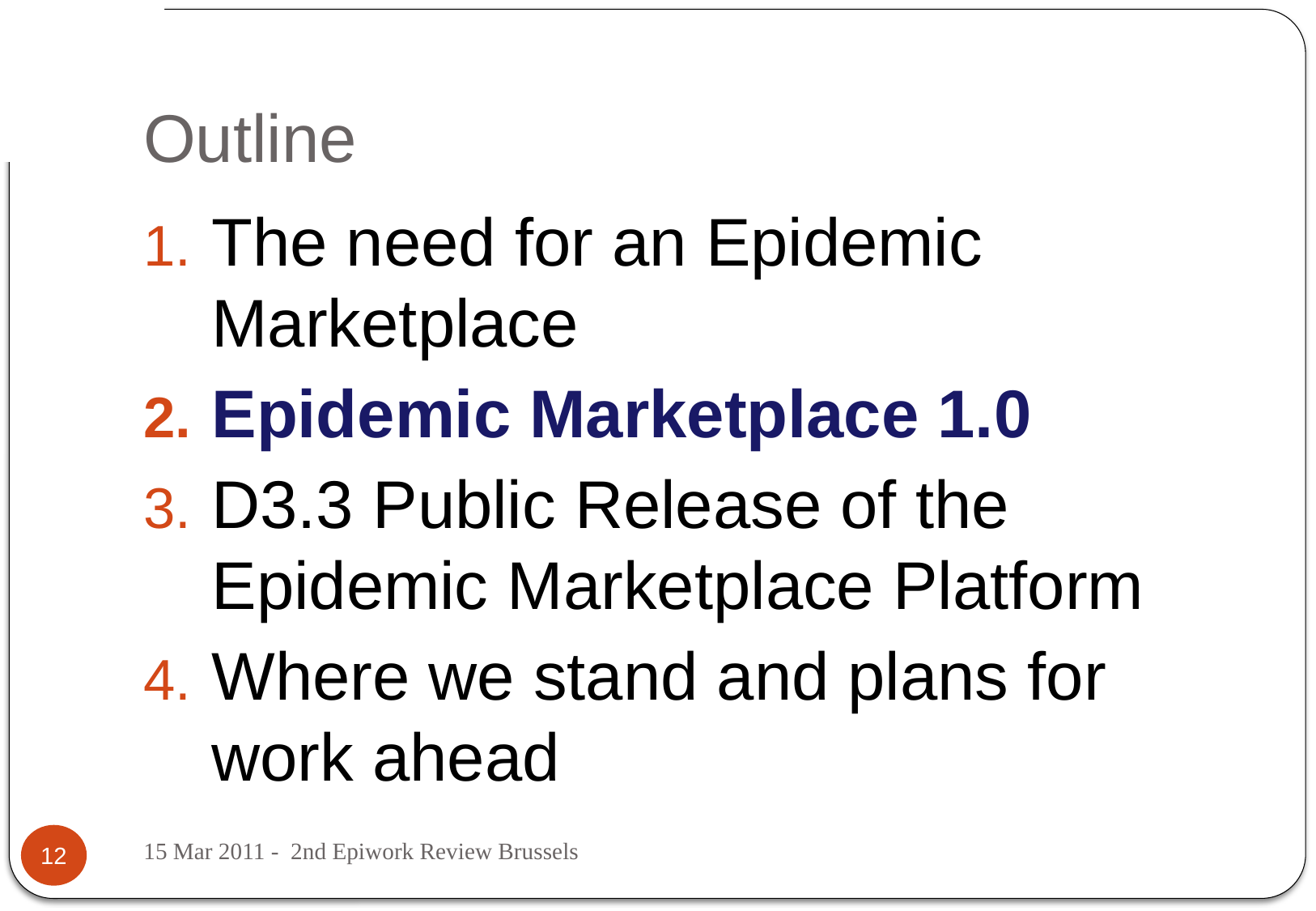

# Outline
The need for an Epidemic Marketplace
Epidemic Marketplace 1.0
D3.3 Public Release of the Epidemic Marketplace Platform
Where we stand and plans for work ahead
15 Mar 2011 -  2nd Epiwork Review Brussels
12